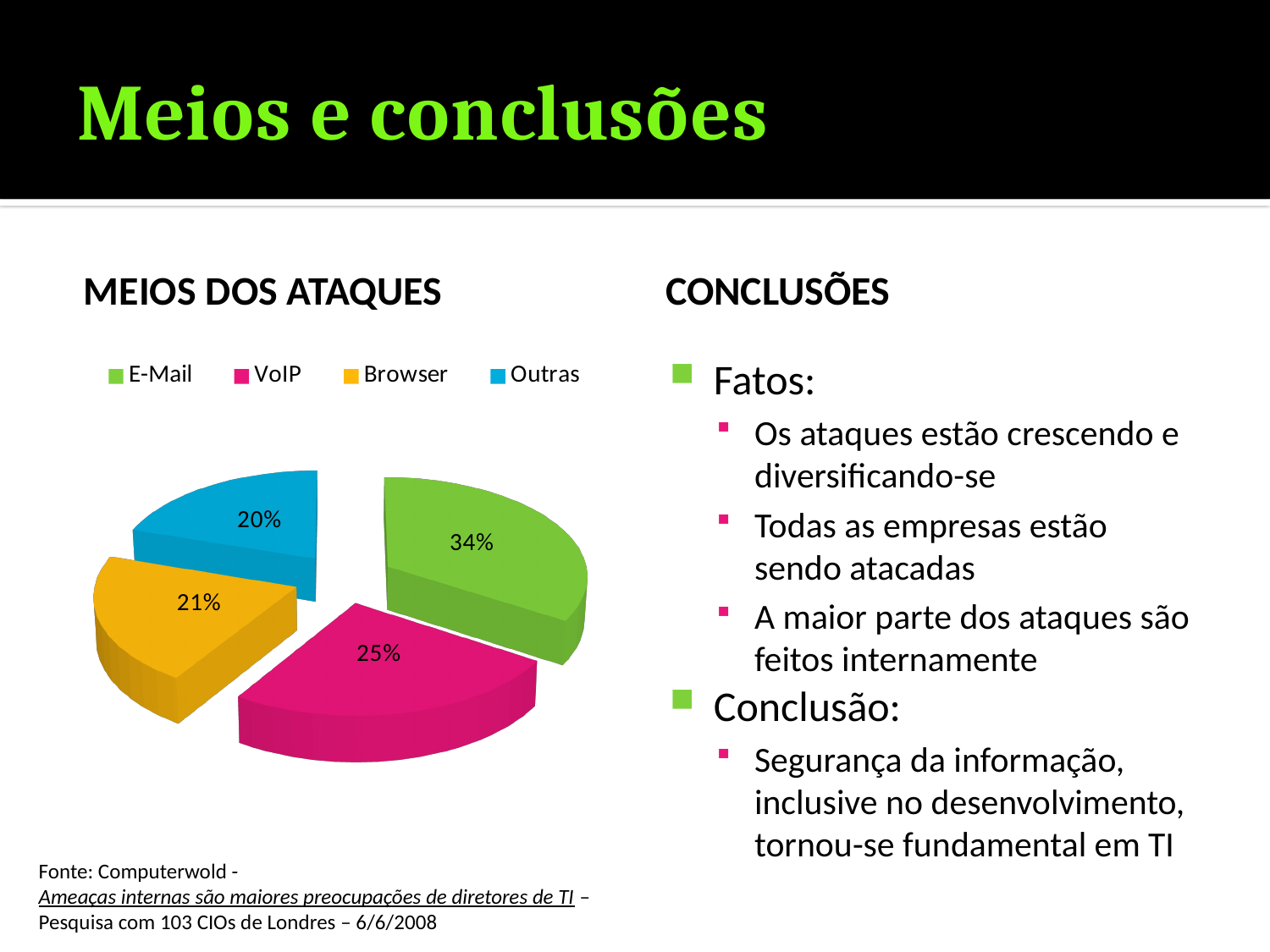

# Meios e conclusões
Meios dos ataques
conclusões
Fatos:
Os ataques estão crescendo e diversificando-se
Todas as empresas estão sendo atacadas
A maior parte dos ataques são feitos internamente
Conclusão:
Segurança da informação, inclusive no desenvolvimento, tornou-se fundamental em TI

[unsupported chart]

Fonte: Computerwold - Ameaças internas são maiores preocupações de diretores de TI – Pesquisa com 103 CIOs de Londres – 6/6/2008